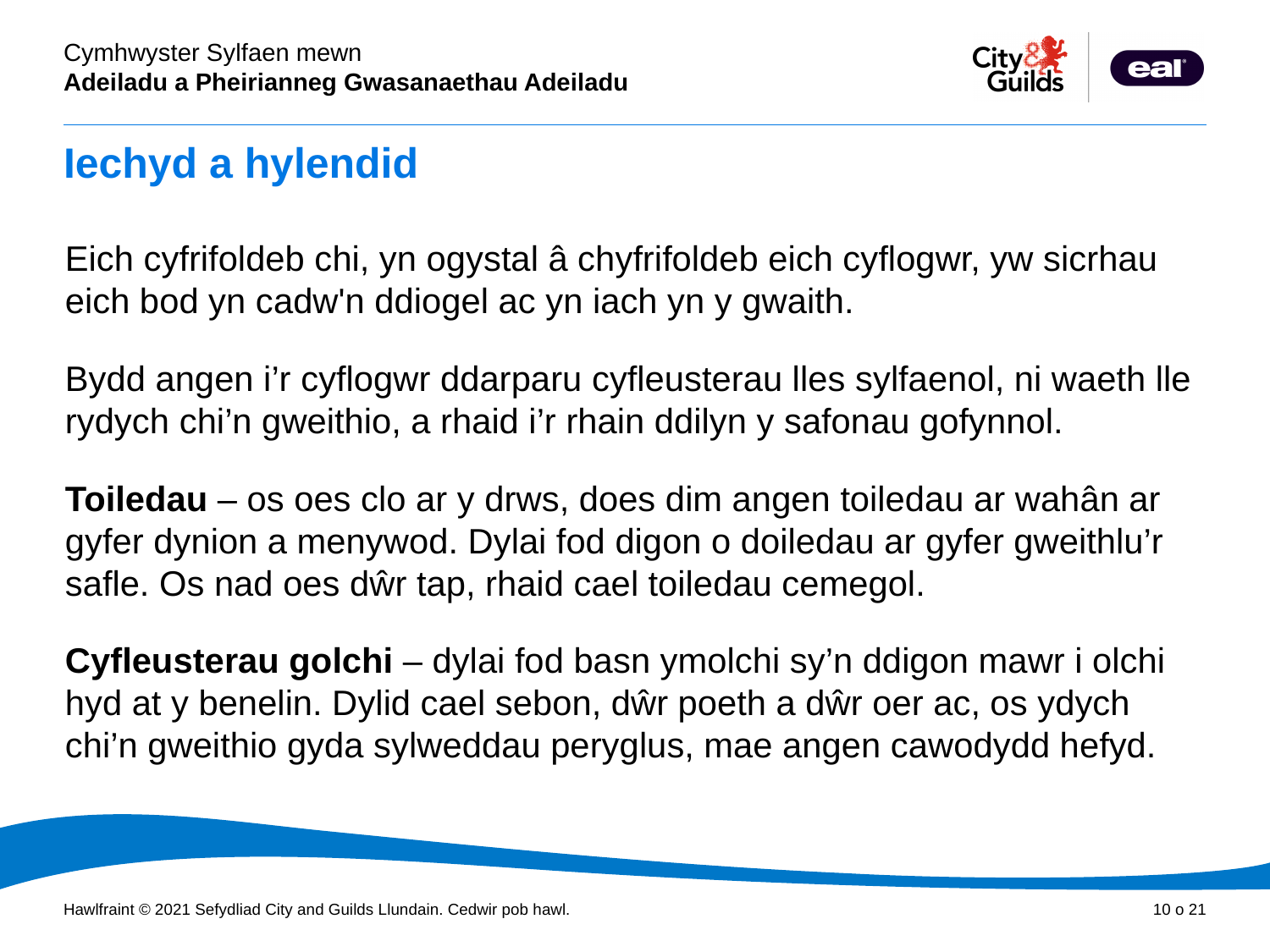

# Iechyd a hylendid
Eich cyfrifoldeb chi, yn ogystal â chyfrifoldeb eich cyflogwr, yw sicrhau eich bod yn cadw'n ddiogel ac yn iach yn y gwaith.
Bydd angen i’r cyflogwr ddarparu cyfleusterau lles sylfaenol, ni waeth lle rydych chi’n gweithio, a rhaid i’r rhain ddilyn y safonau gofynnol.
Toiledau – os oes clo ar y drws, does dim angen toiledau ar wahân ar gyfer dynion a menywod. Dylai fod digon o doiledau ar gyfer gweithlu’r safle. Os nad oes dŵr tap, rhaid cael toiledau cemegol.
Cyfleusterau golchi – dylai fod basn ymolchi sy’n ddigon mawr i olchi hyd at y benelin. Dylid cael sebon, dŵr poeth a dŵr oer ac, os ydych chi’n gweithio gyda sylweddau peryglus, mae angen cawodydd hefyd.